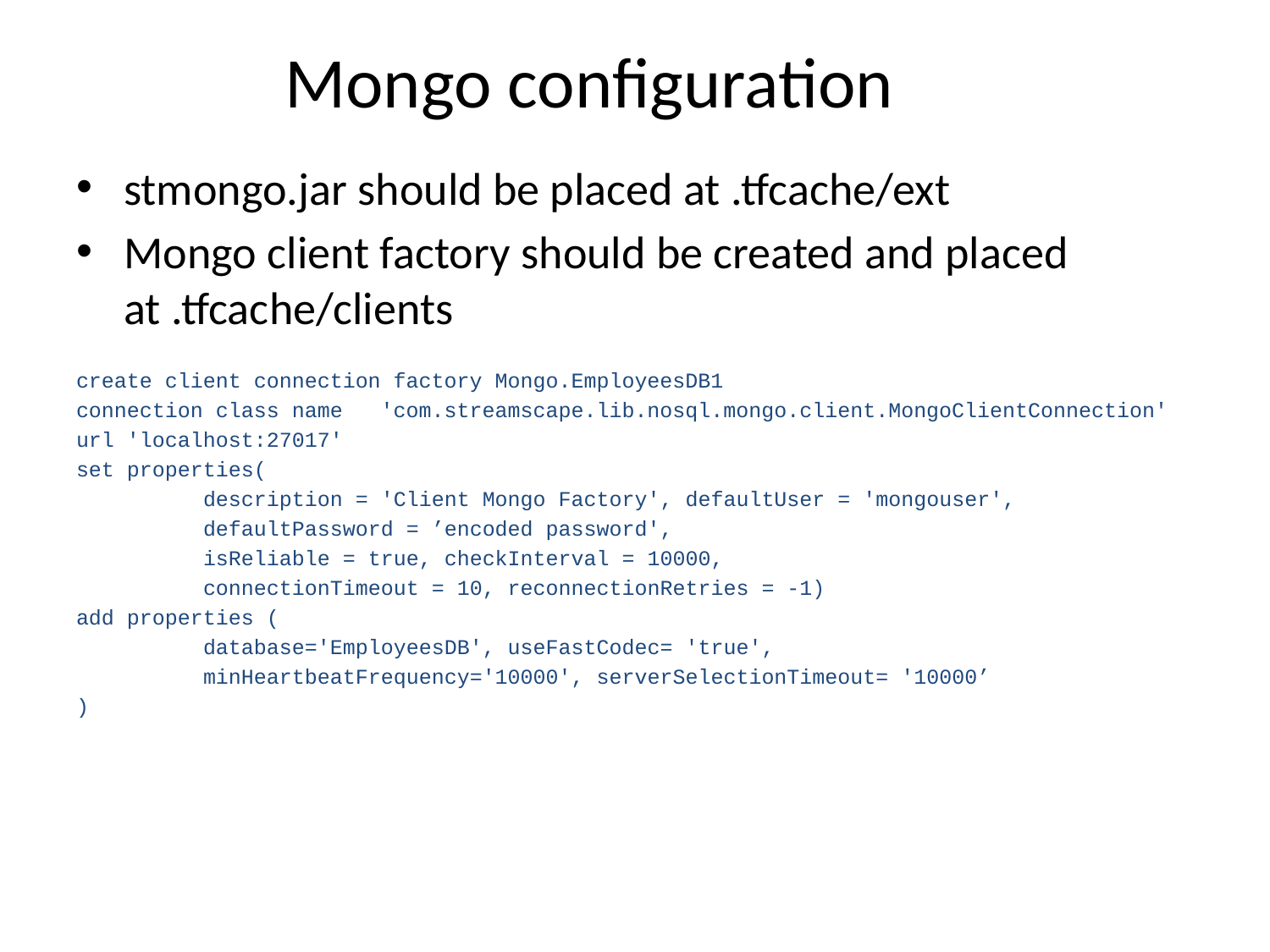

# Mongo configuration
stmongo.jar should be placed at .tfcache/ext
Mongo client factory should be created and placed at .tfcache/clients

create client connection factory Mongo.EmployeesDB1
connection class name   'com.streamscape.lib.nosql.mongo.client.MongoClientConnection'
url 'localhost:27017'
set properties(
	description = 'Client Mongo Factory', defaultUser = 'mongouser',
	defaultPassword = ’encoded password',
	isReliable = true, checkInterval = 10000,
	connectionTimeout = 10, reconnectionRetries = -1)
add properties (
	database='EmployeesDB', useFastCodec= 'true',
	minHeartbeatFrequency='10000', serverSelectionTimeout= '10000’
)